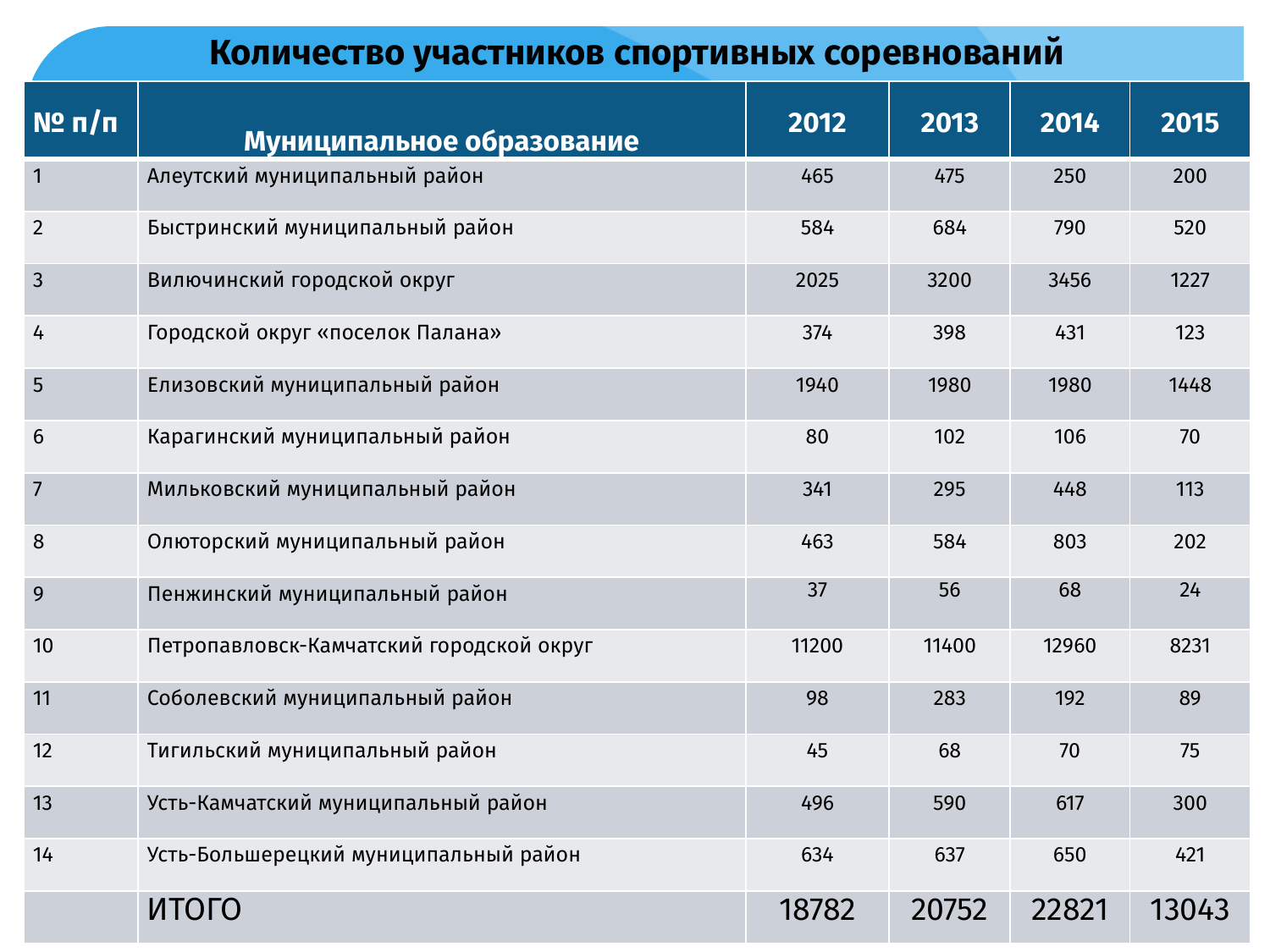

Количество участников спортивных соревнований
| № п/п | Муниципальное образование | 2012 | 2013 | 2014 | 2015 |
| --- | --- | --- | --- | --- | --- |
| 1 | Алеутский муниципальный район | 465 | 475 | 250 | 200 |
| 2 | Быстринский муниципальный район | 584 | 684 | 790 | 520 |
| 3 | Вилючинский городской округ | 2025 | 3200 | 3456 | 1227 |
| 4 | Городской округ «поселок Палана» | 374 | 398 | 431 | 123 |
| 5 | Елизовский муниципальный район | 1940 | 1980 | 1980 | 1448 |
| 6 | Карагинский муниципальный район | 80 | 102 | 106 | 70 |
| 7 | Мильковский муниципальный район | 341 | 295 | 448 | 113 |
| 8 | Олюторский муниципальный район | 463 | 584 | 803 | 202 |
| 9 | Пенжинский муниципальный район | 37 | 56 | 68 | 24 |
| 10 | Петропавловск-Камчатский городской округ | 11200 | 11400 | 12960 | 8231 |
| 11 | Соболевский муниципальный район | 98 | 283 | 192 | 89 |
| 12 | Тигильский муниципальный район | 45 | 68 | 70 | 75 |
| 13 | Усть-Камчатский муниципальный район | 496 | 590 | 617 | 300 |
| 14 | Усть-Большерецкий муниципальный район | 634 | 637 | 650 | 421 |
|  | ИТОГО | 18782 | 20752 | 22821 | 13043 |